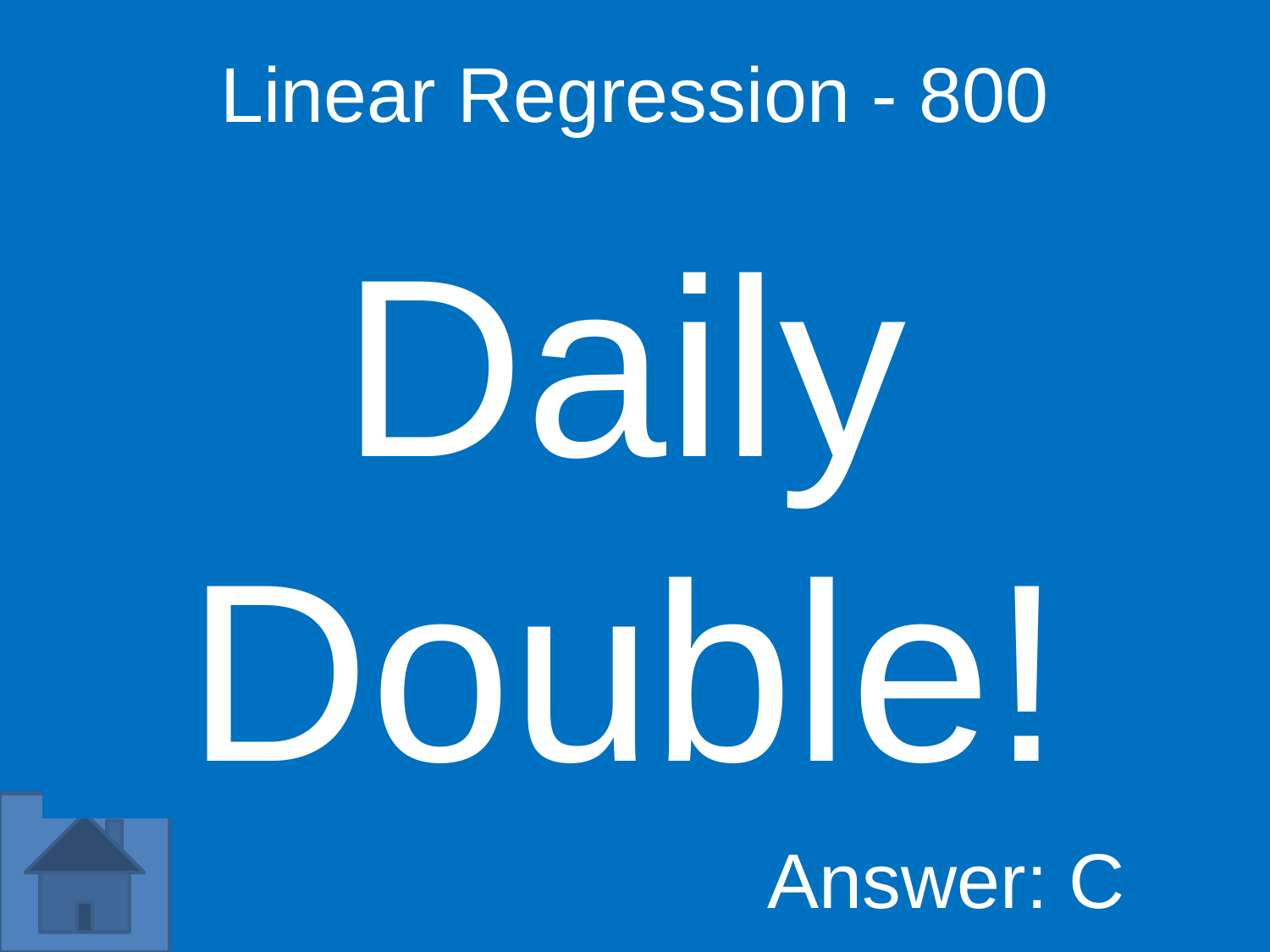

Linear Regression - 800
Daily Double!
The least-squares regression line for predicting the percent of a country's females who are illiterate from the percent of males who are illiterate is female% = 3.34 + 1.39(male%).

In China, 10.1% of men are illiterate. Predict the percent of illiterate women in China.

4.7%
14%
17.4%
47.8%

Answer: C